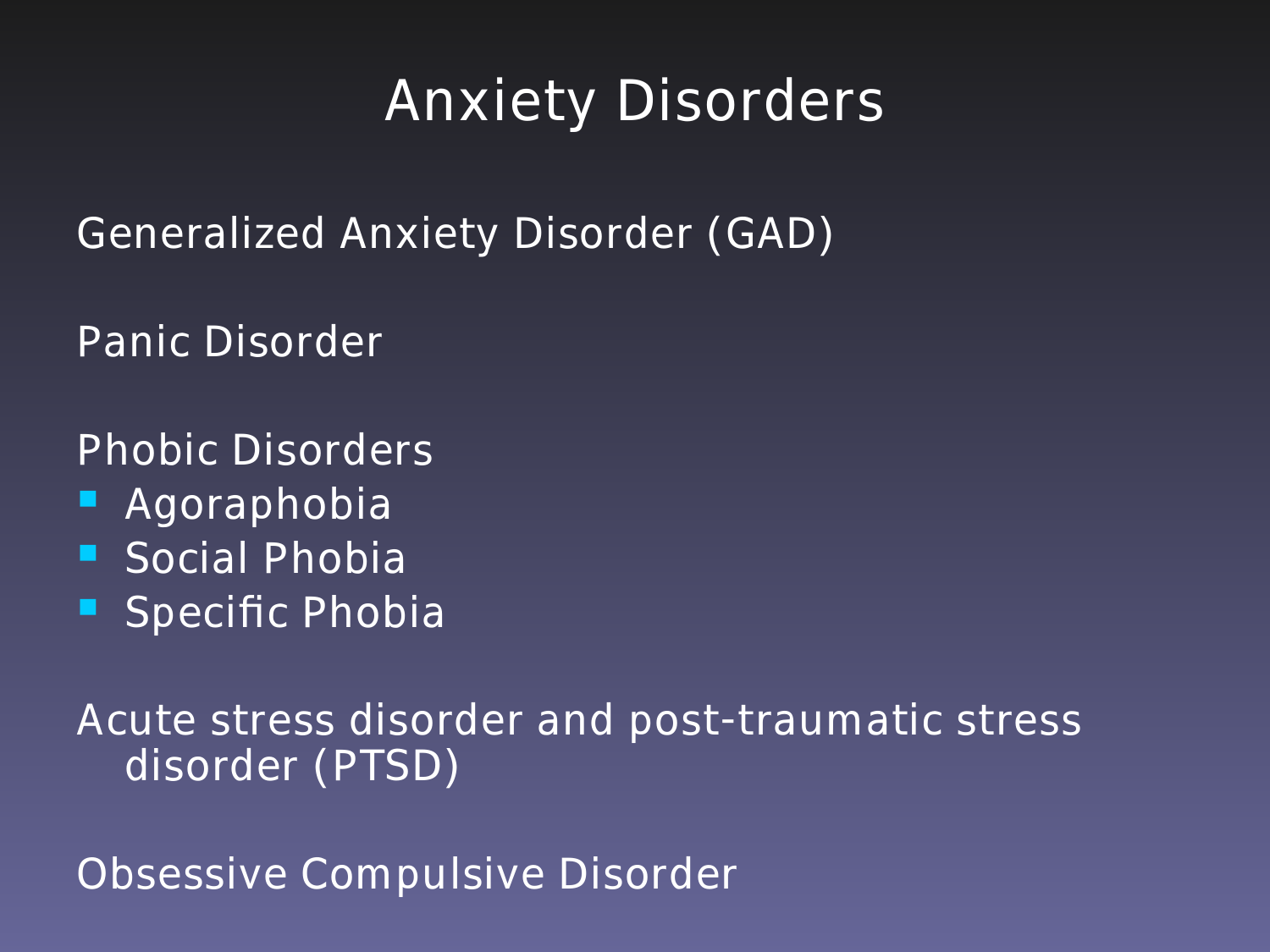

Anxiety Disorders

Generalized Anxiety Disorder (GAD)

Panic Disorder

Phobic Disorders
Agoraphobia
Social Phobia
Specific Phobia

Acute stress disorder and post-traumatic stress disorder (PTSD)

Obsessive Compulsive Disorder